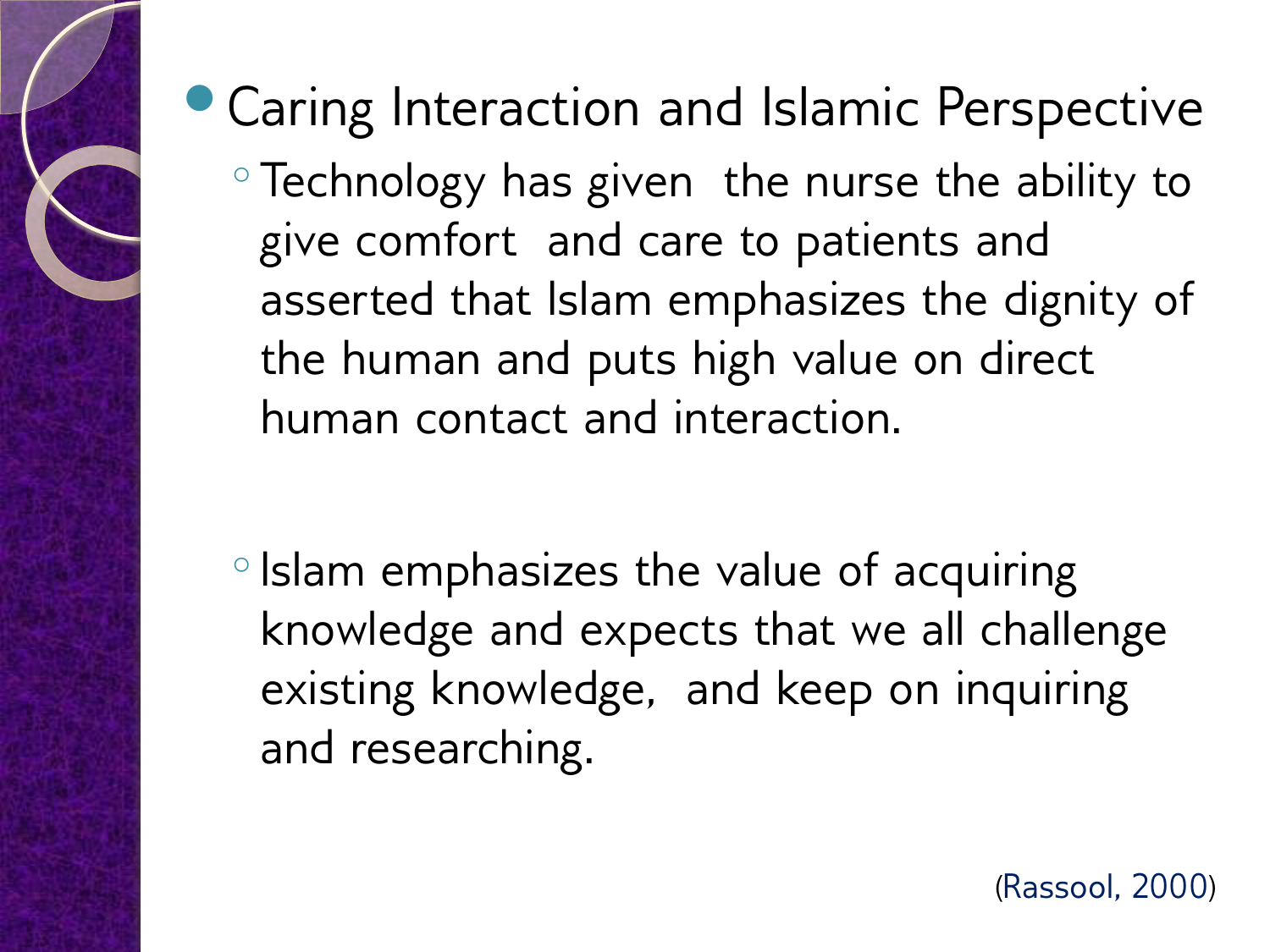

Caring Interaction and Islamic Perspective
Technology has given  the nurse the ability to give comfort  and care to patients and asserted that Islam emphasizes the dignity of the human and puts high value on direct  human contact and interaction.

Islam emphasizes the value of acquiring knowledge and expects that we all challenge existing knowledge,  and keep on inquiring  and researching.
(Rassool, 2000)